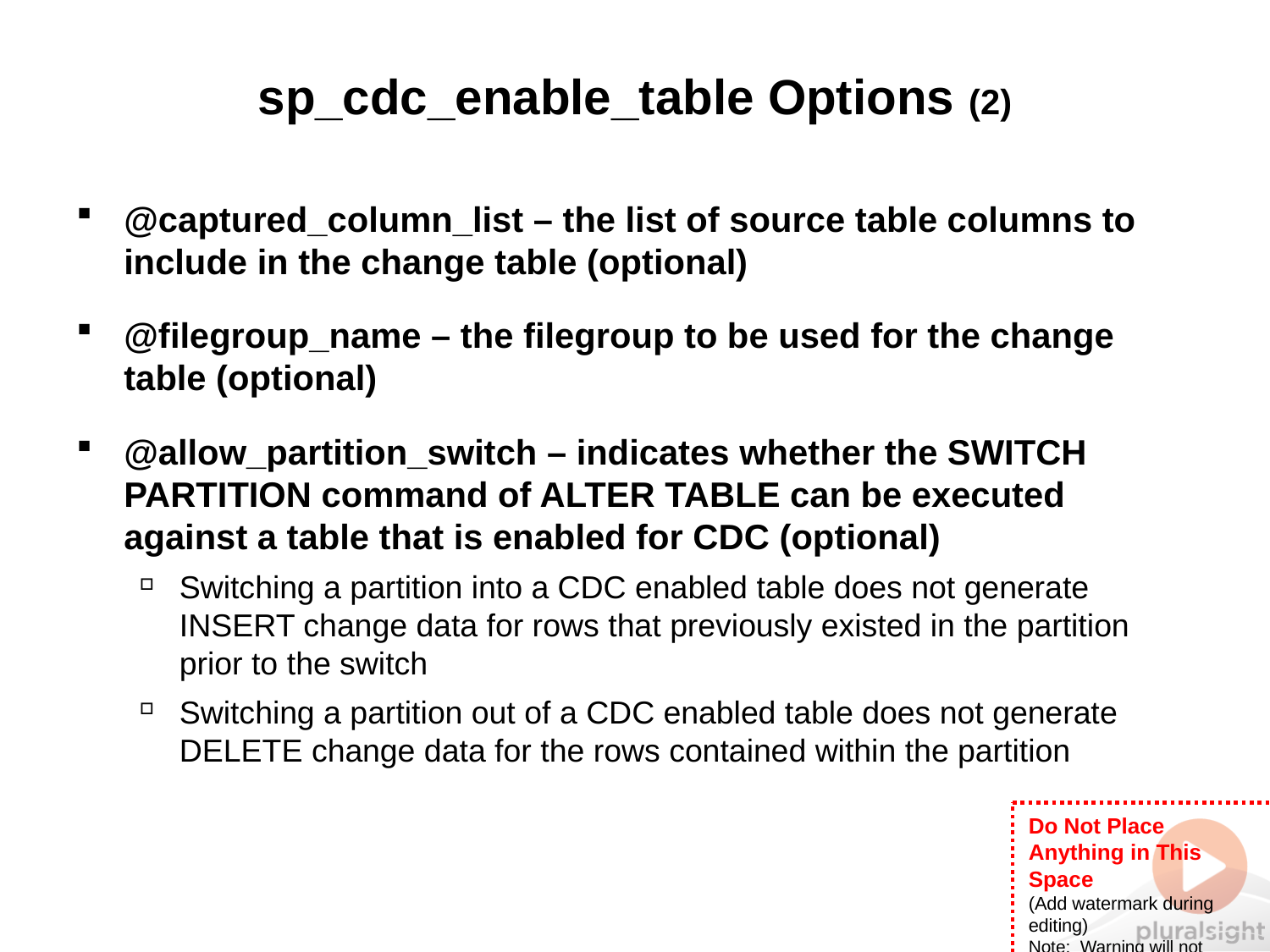

# sp_cdc_enable_table Options (2)
@captured_column_list – the list of source table columns to include in the change table (optional)
@filegroup_name – the filegroup to be used for the change table (optional)
@allow_partition_switch – indicates whether the SWITCH PARTITION command of ALTER TABLE can be executed against a table that is enabled for CDC (optional)
Switching a partition into a CDC enabled table does not generate INSERT change data for rows that previously existed in the partition prior to the switch
Switching a partition out of a CDC enabled table does not generate DELETE change data for the rows contained within the partition